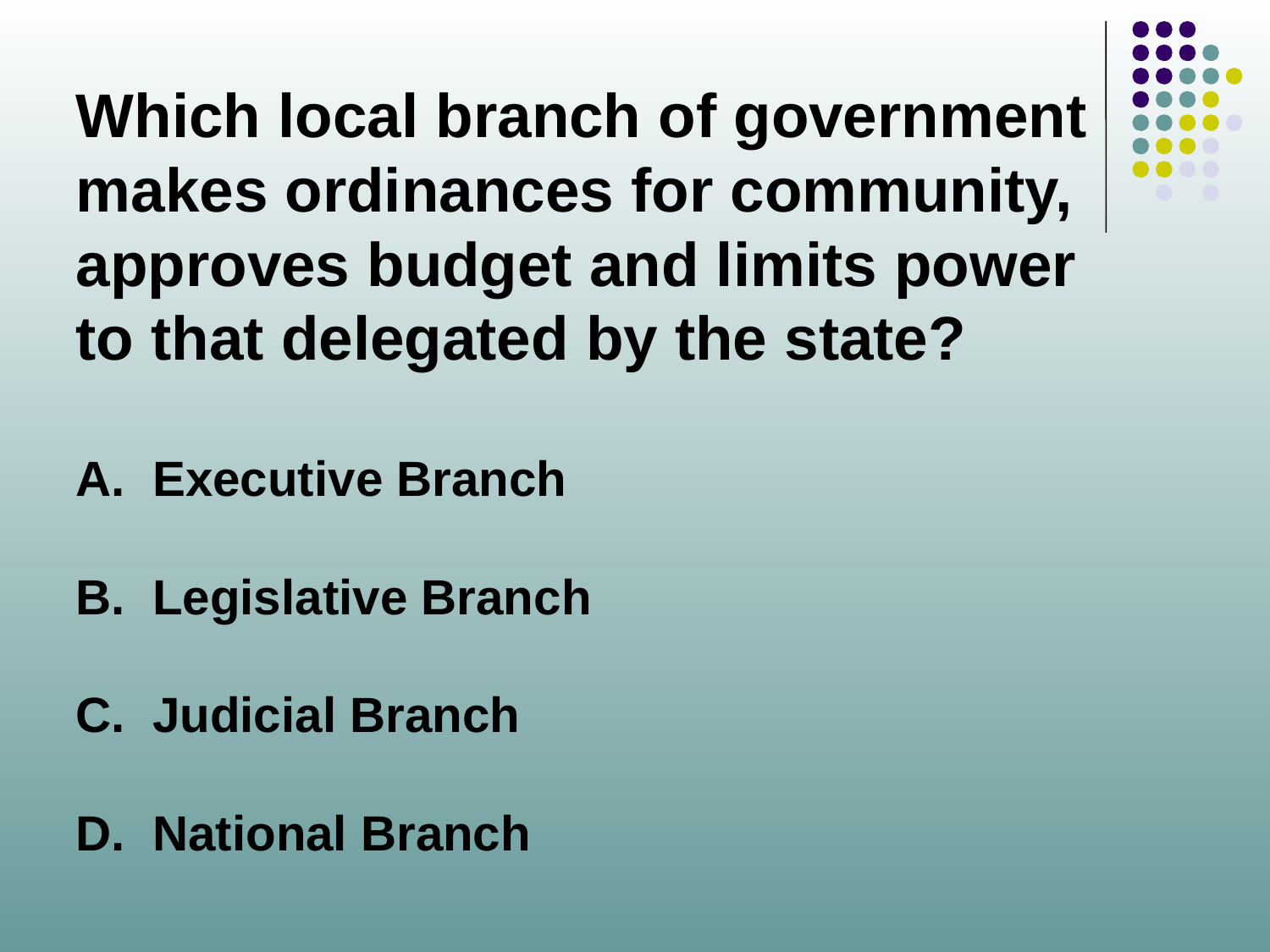

Which local branch of government makes ordinances for community, approves budget and limits power to that delegated by the state?
A.  Executive Branch
B.  Legislative Branch
C.  Judicial Branch
D.  National Branch